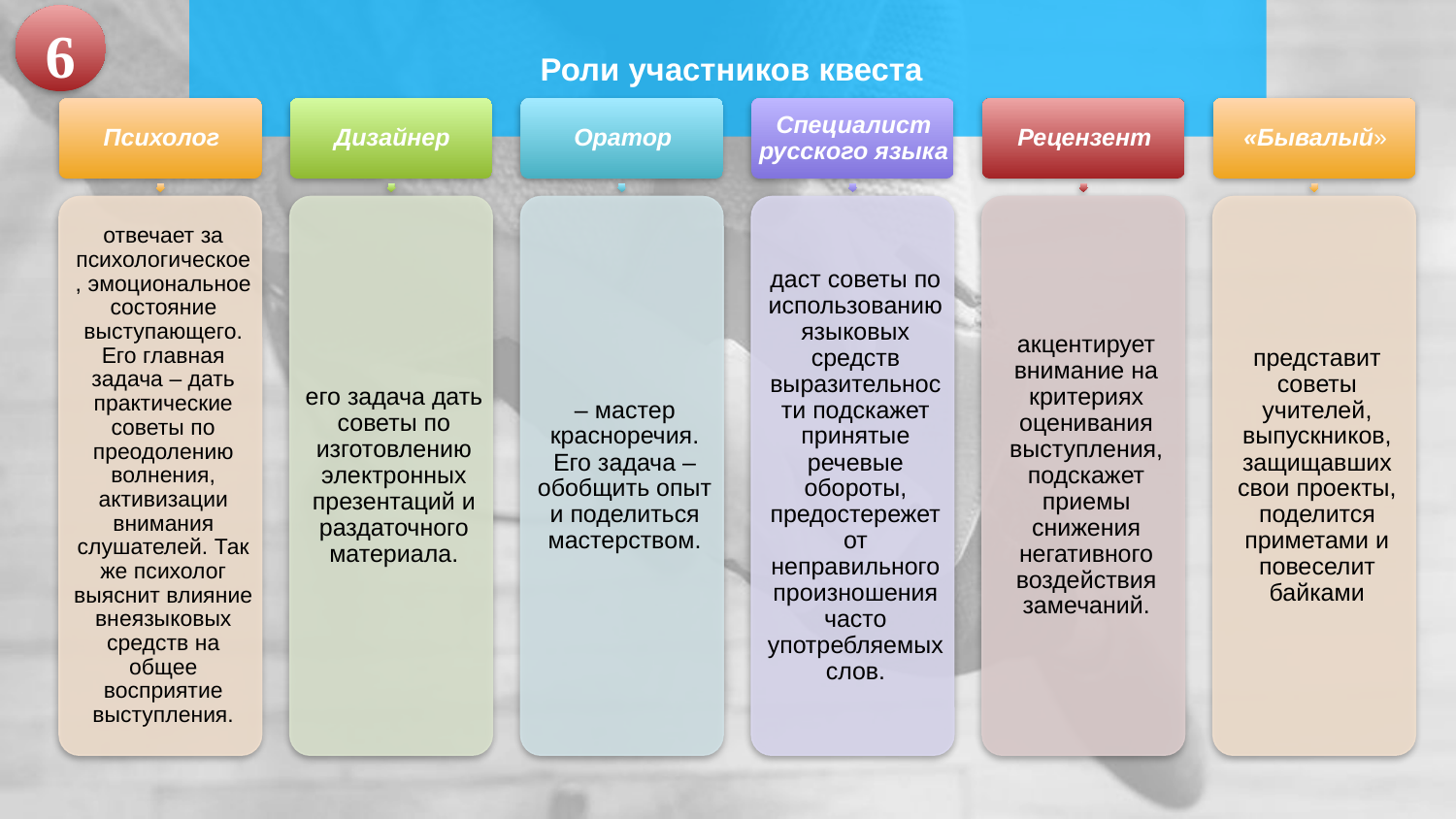

6
# Роли участников квеста
Психолог
отвечает за психологическое, эмоциональное состояние выступающего. Его главная задача – дать практические советы по преодолению волнения, активизации внимания слушателей. Так же психолог выяснит влияние внеязыковых средств на общее восприятие выступления.
Дизайнер
его задача дать советы по изготовлению электронных презентаций и раздаточного материала.
Оратор
– мастер красноречия. Его задача – обобщить опыт и поделиться мастерством.
Специалист русского языка
даст советы по использованию языковых средств выразительности подскажет принятые речевые обороты, предостережет от неправильного произношения часто употребляемых слов.
Рецензент
акцентирует внимание на критериях оценивания выступления, подскажет приемы снижения негативного воздействия замечаний.
«Бывалый»
представит советы учителей, выпускников, защищавших свои проекты, поделится приметами и повеселит байками